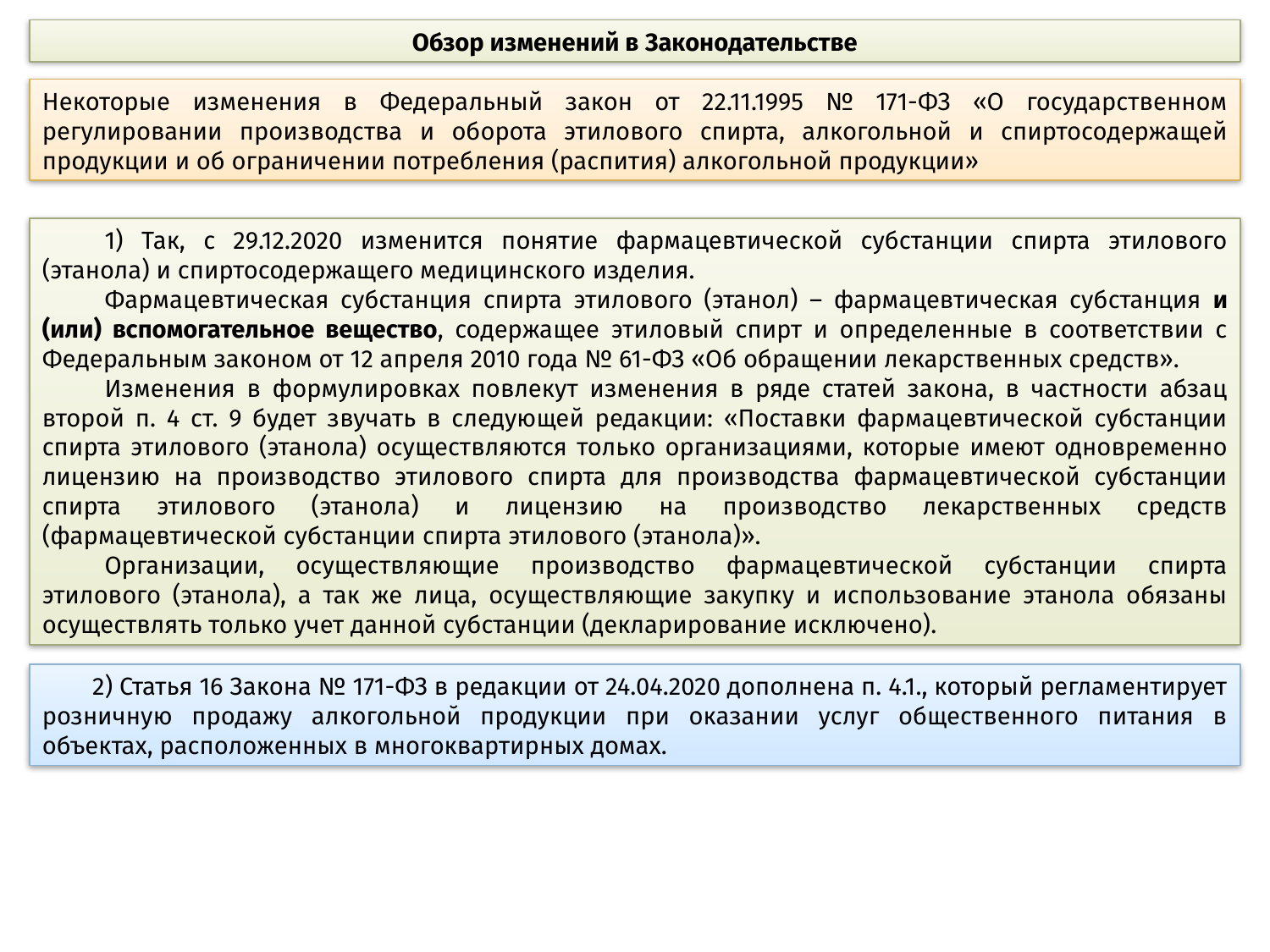

Обзор изменений в Законодательстве
Некоторые изменения в Федеральный закон от 22.11.1995 № 171-ФЗ «О государственном регулировании производства и оборота этилового спирта, алкогольной и спиртосодержащей продукции и об ограничении потребления (распития) алкогольной продукции»
1) Так, с 29.12.2020 изменится понятие фармацевтической субстанции спирта этилового (этанола) и спиртосодержащего медицинского изделия.
Фармацевтическая субстанция спирта этилового (этанол) – фармацевтическая субстанция и (или) вспомогательное вещество, содержащее этиловый спирт и определенные в соответствии с Федеральным законом от 12 апреля 2010 года № 61-ФЗ «Об обращении лекарственных средств».
Изменения в формулировках повлекут изменения в ряде статей закона, в частности абзац второй п. 4 ст. 9 будет звучать в следующей редакции: «Поставки фармацевтической субстанции спирта этилового (этанола) осуществляются только организациями, которые имеют одновременно лицензию на производство этилового спирта для производства фармацевтической субстанции спирта этилового (этанола) и лицензию на производство лекарственных средств (фармацевтической субстанции спирта этилового (этанола)».
Организации, осуществляющие производство фармацевтической субстанции спирта этилового (этанола), а так же лица, осуществляющие закупку и использование этанола обязаны осуществлять только учет данной субстанции (декларирование исключено).
2) Статья 16 Закона № 171-ФЗ в редакции от 24.04.2020 дополнена п. 4.1., который регламентирует розничную продажу алкогольной продукции при оказании услуг общественного питания в объектах, расположенных в многоквартирных домах.